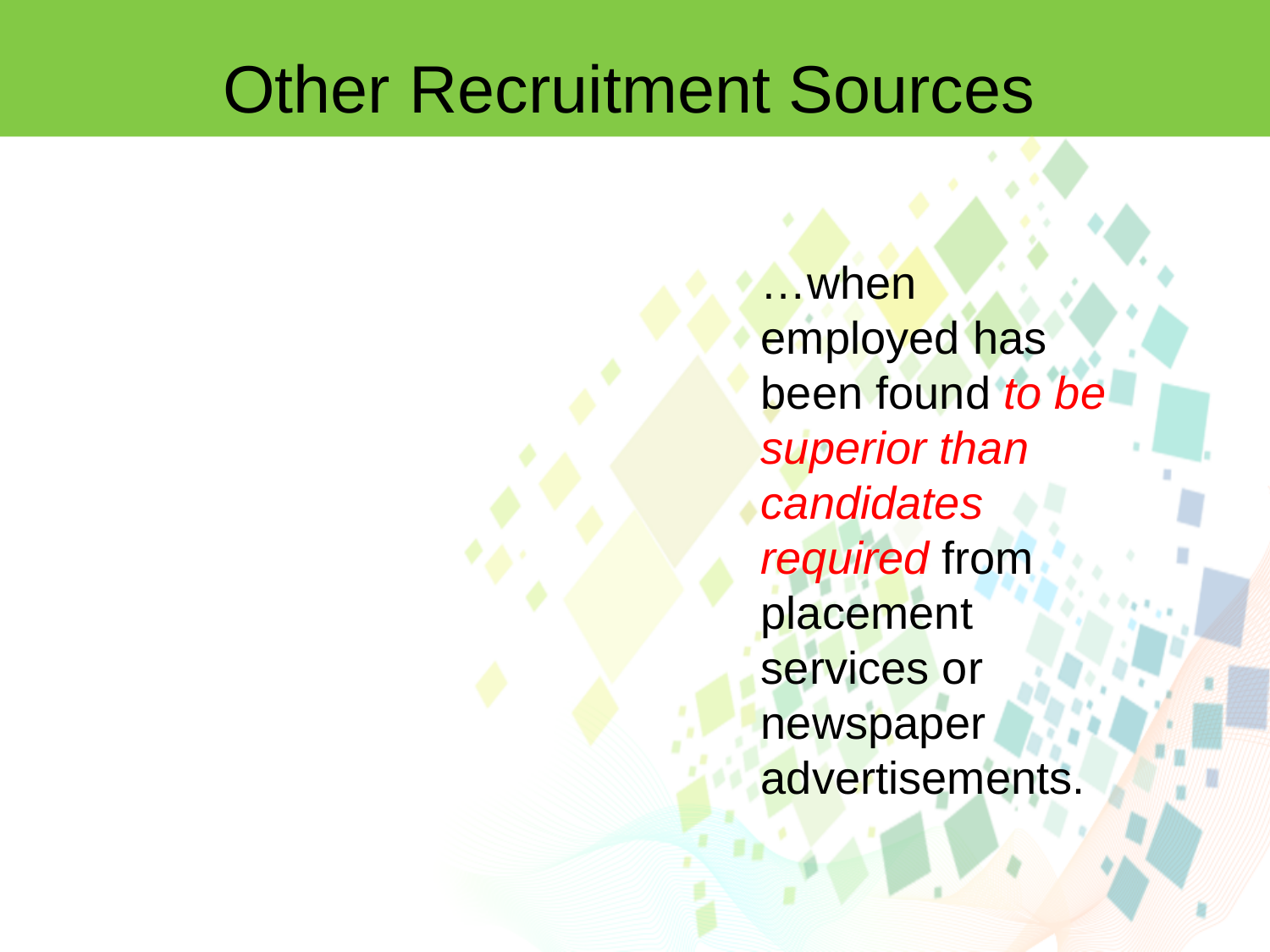

Other Recruitment Sources
…when employed has been found to be superior than candidates required from placement services or newspaper advertisements.